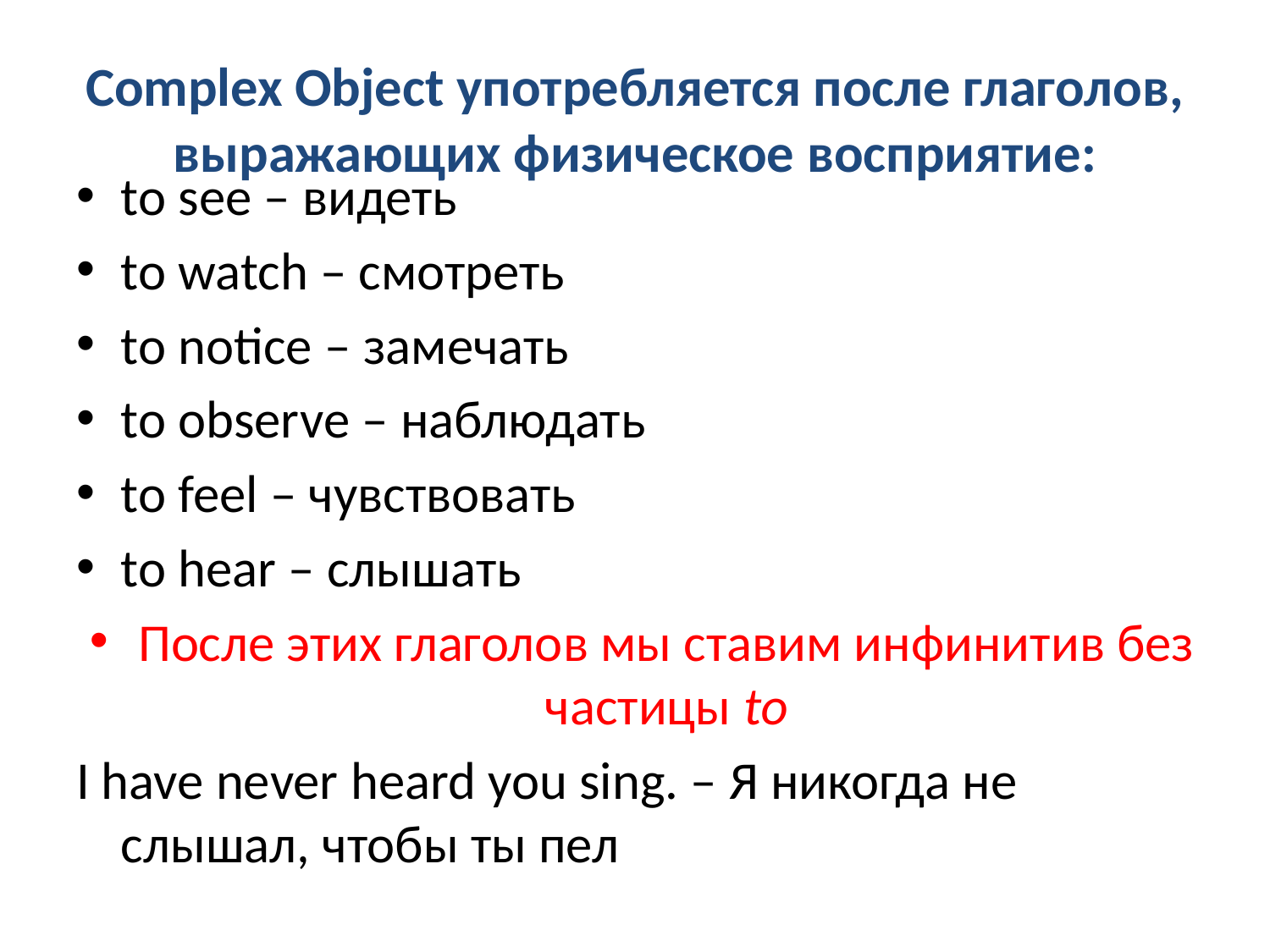

# Complex Object употребляется после глаголов, выражающих физическое восприятие:
to see – видеть
to watch – смотреть
to notice – замечать
to observe – наблюдать
to feel – чувствовать
to hear – слышать
После этих глаголов мы ставим инфинитив без частицы to
I have never heard you sing. – Я никогда не слышал, чтобы ты пел